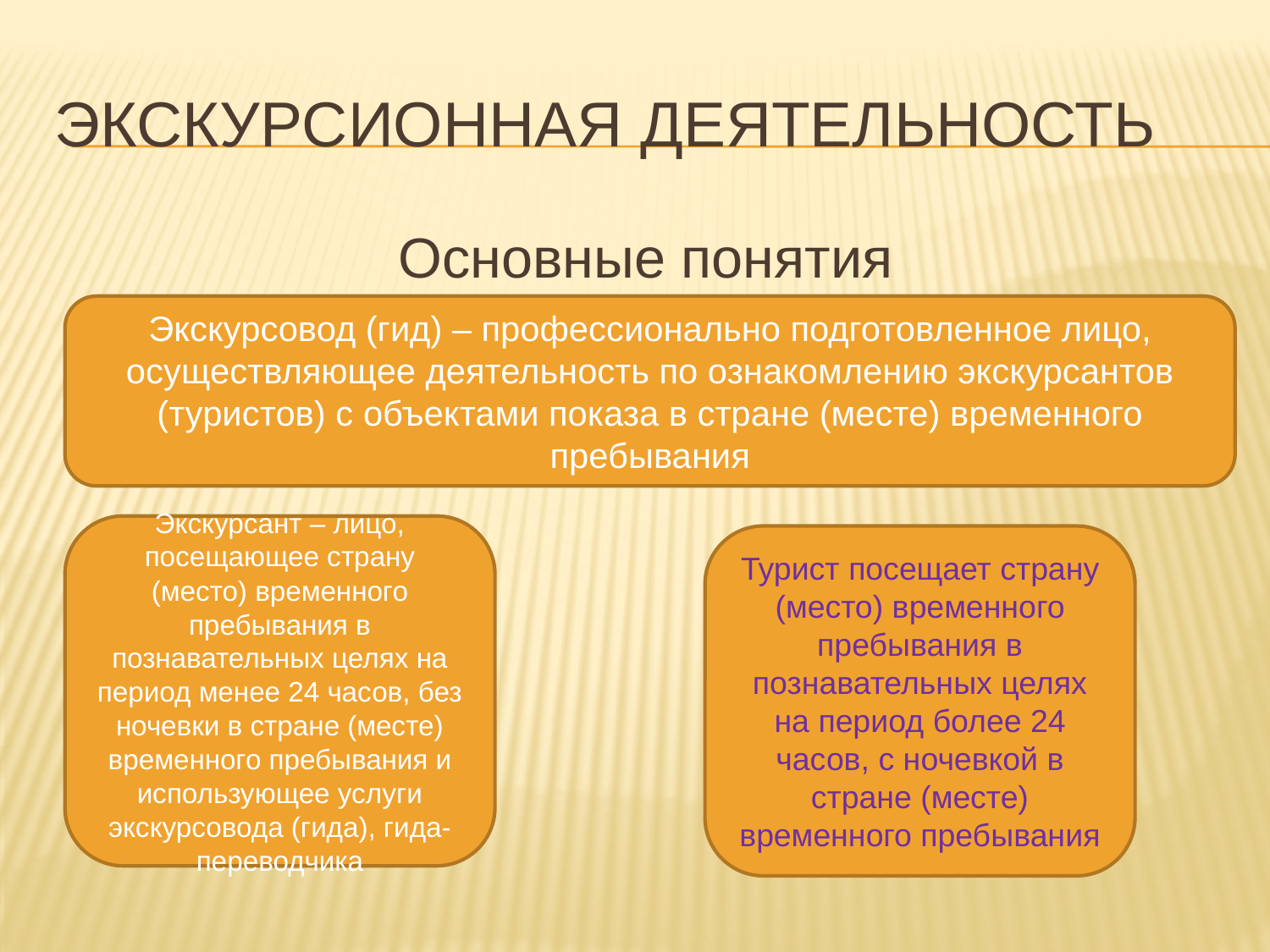

# Экскурсионная деятельность
Основные понятия
Экскурсовод (гид) – профессионально подготовленное лицо, осуществляющее деятельность по ознакомлению экскурсантов (туристов) с объектами показа в стране (месте) временного пребывания
Экскурсант – лицо, посещающее страну (место) временного пребывания в познавательных целях на период менее 24 часов, без ночевки в стране (месте) временного пребывания и использующее услуги экскурсовода (гида), гида-переводчика
Турист посещает страну (место) временного пребывания в познавательных целях на период более 24 часов, с ночевкой в стране (месте) временного пребывания